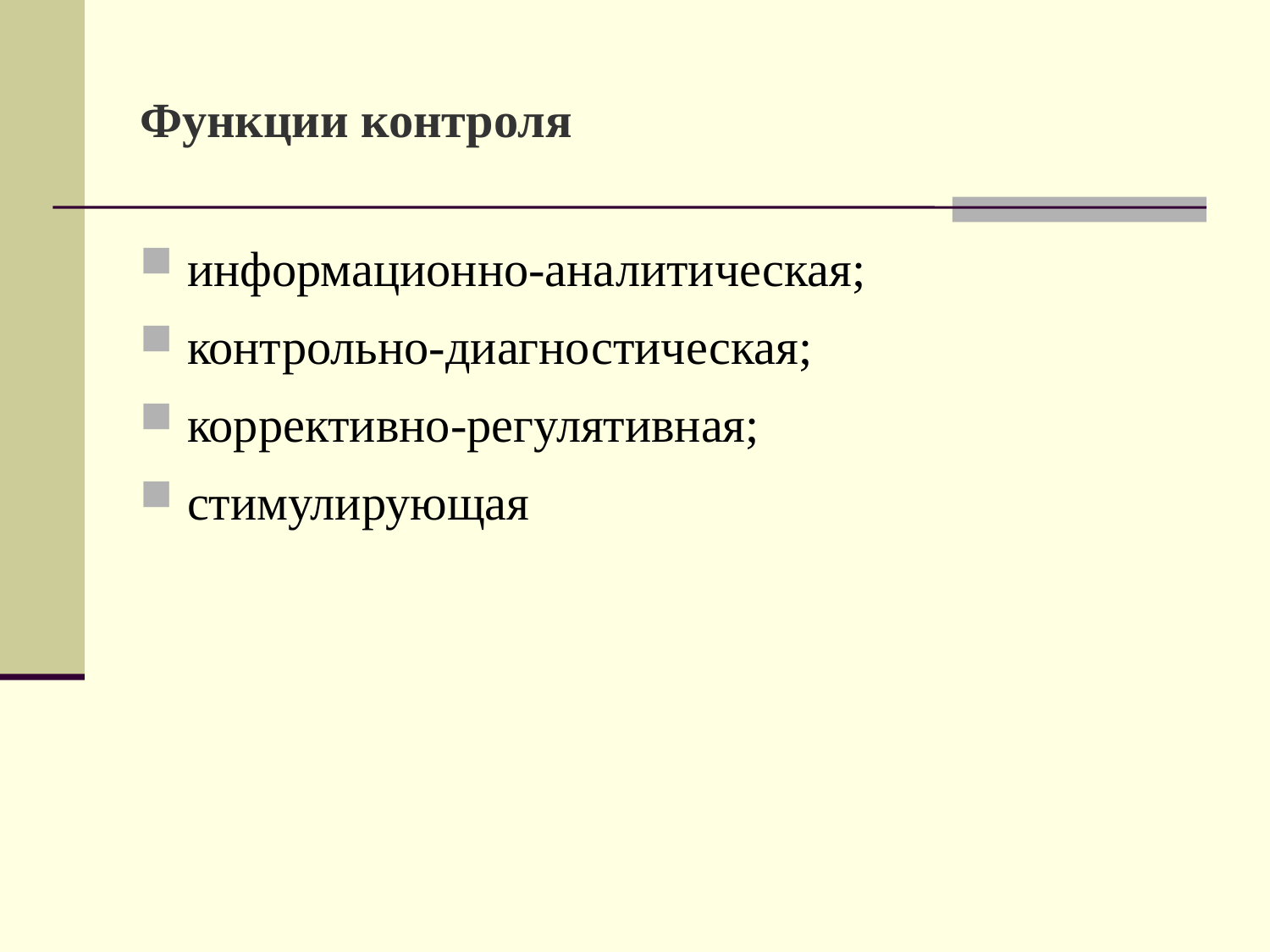

# Функции контроля
информационно-аналитическая;
контрольно-диагностическая;
коррективно-регулятивная;
стимулирующая